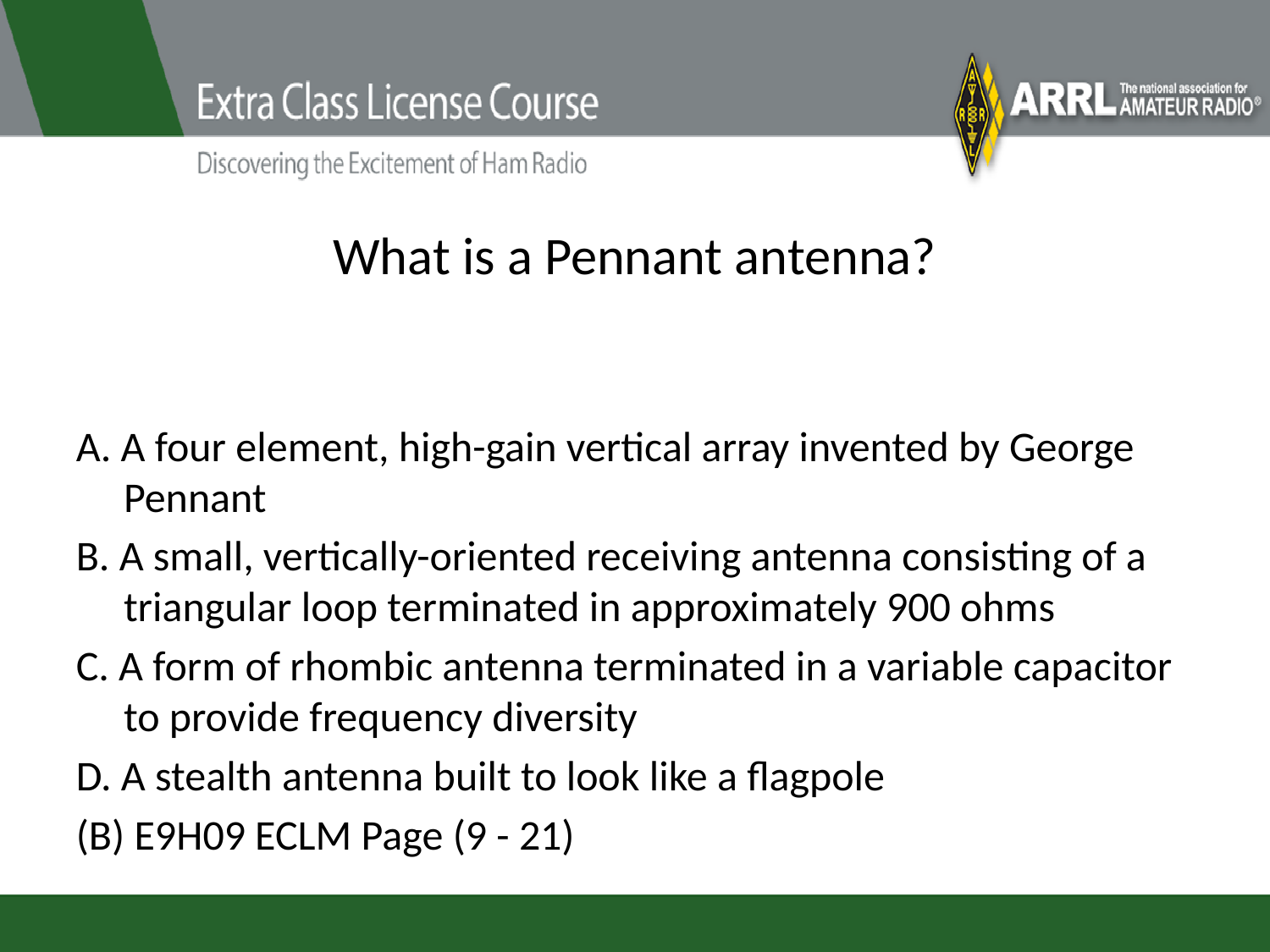

# What is a Pennant antenna?
A. A four element, high-gain vertical array invented by George Pennant
B. A small, vertically-oriented receiving antenna consisting of a triangular loop terminated in approximately 900 ohms
C. A form of rhombic antenna terminated in a variable capacitor to provide frequency diversity
D. A stealth antenna built to look like a flagpole
(B) E9H09 ECLM Page (9 - 21)